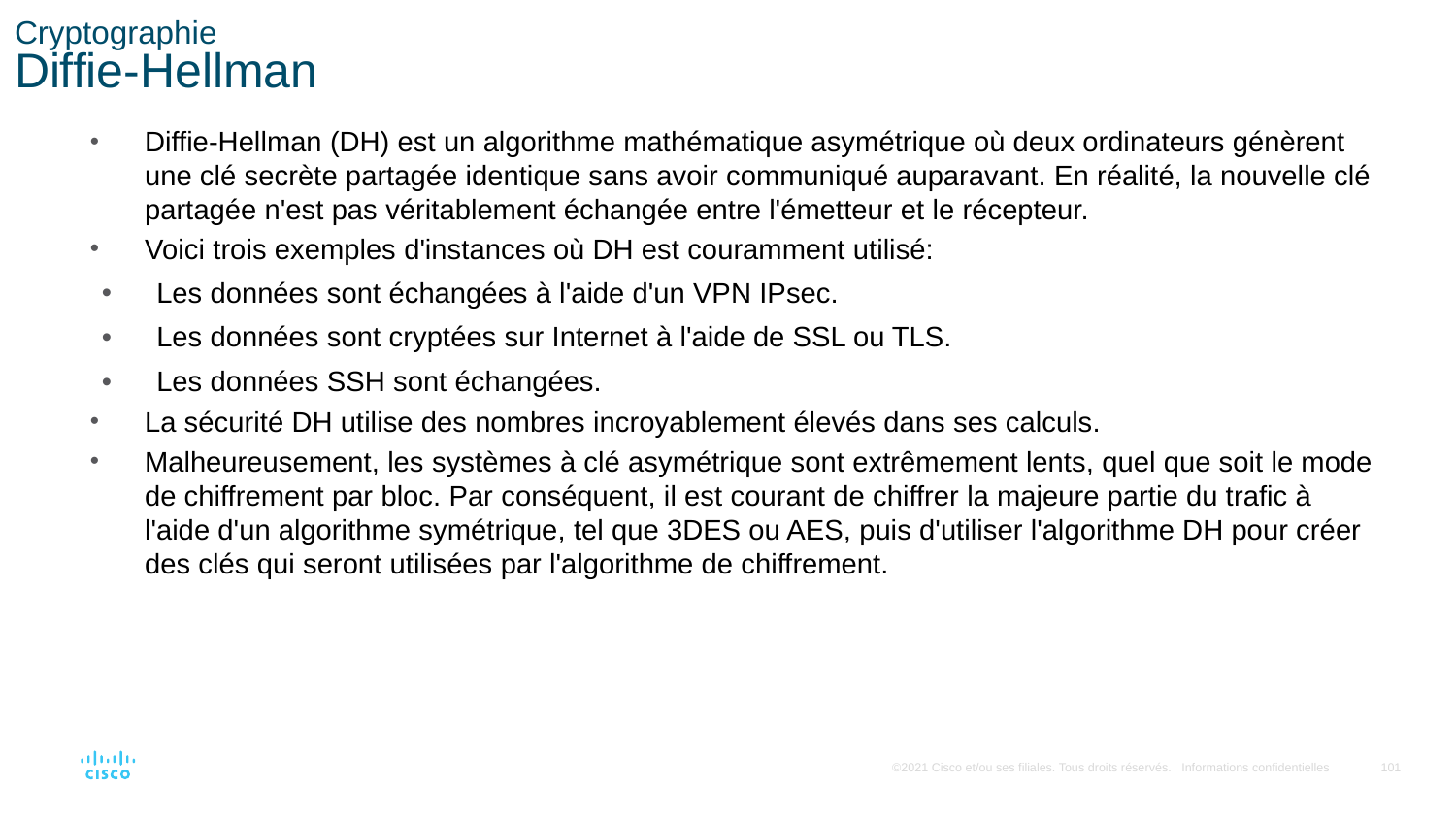

# Cryptographie Diffie-Hellman
Diffie-Hellman (DH) est un algorithme mathématique asymétrique où deux ordinateurs génèrent une clé secrète partagée identique sans avoir communiqué auparavant. En réalité, la nouvelle clé partagée n'est pas véritablement échangée entre l'émetteur et le récepteur.
Voici trois exemples d'instances où DH est couramment utilisé:
Les données sont échangées à l'aide d'un VPN IPsec.
Les données sont cryptées sur Internet à l'aide de SSL ou TLS.
Les données SSH sont échangées.
La sécurité DH utilise des nombres incroyablement élevés dans ses calculs.
Malheureusement, les systèmes à clé asymétrique sont extrêmement lents, quel que soit le mode de chiffrement par bloc. Par conséquent, il est courant de chiffrer la majeure partie du trafic à l'aide d'un algorithme symétrique, tel que 3DES ou AES, puis d'utiliser l'algorithme DH pour créer des clés qui seront utilisées par l'algorithme de chiffrement.